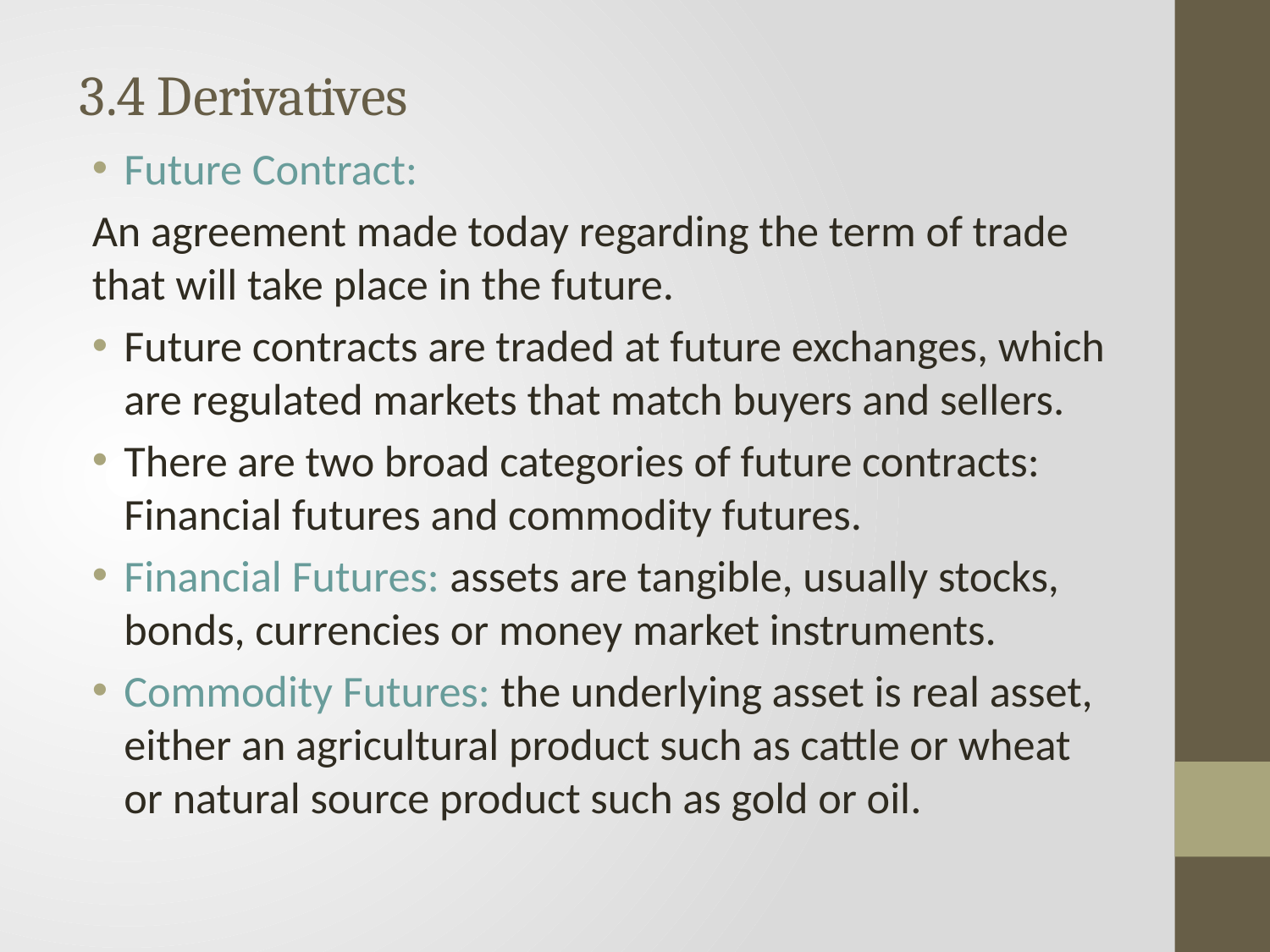

# 3.4 Derivatives
Future Contract:
An agreement made today regarding the term of trade that will take place in the future.
Future contracts are traded at future exchanges, which are regulated markets that match buyers and sellers.
There are two broad categories of future contracts: Financial futures and commodity futures.
Financial Futures: assets are tangible, usually stocks, bonds, currencies or money market instruments.
Commodity Futures: the underlying asset is real asset, either an agricultural product such as cattle or wheat or natural source product such as gold or oil.